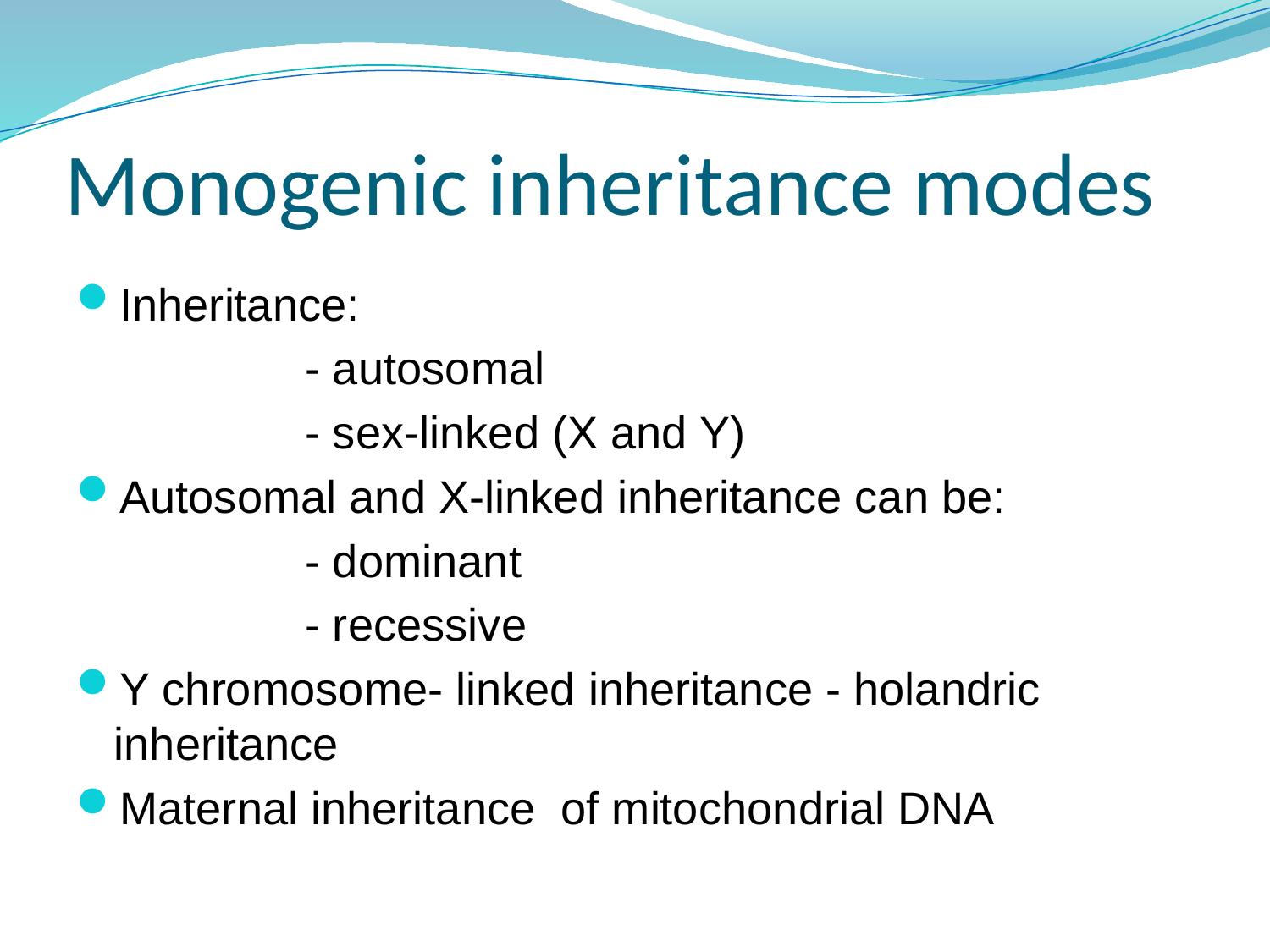

# Monogenic inheritance modes
Inheritance:
                  - autosomal
                  - sex-linked (X and Y)
Autosomal and X-linked inheritance can be:
                  - dominant
                  - recessive
Y chromosome- linked inheritance - holandric inheritance
Maternal inheritance  of mitochondrial DNA